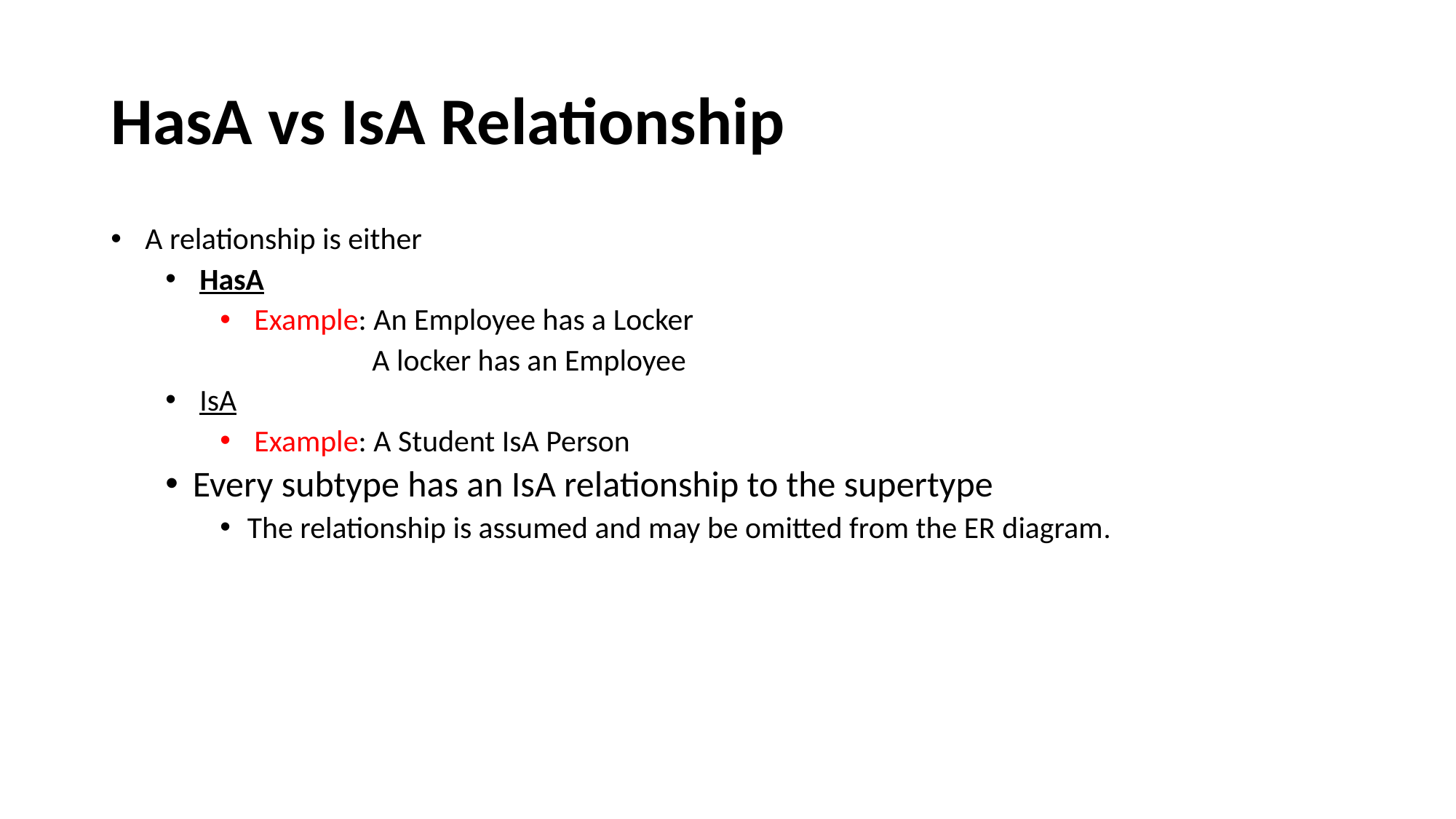

# HasA vs IsA Relationship
A relationship is either
HasA
Example: An Employee has a Locker
                      A locker has an Employee
IsA
Example: A Student IsA Person
Every subtype has an IsA relationship to the supertype
The relationship is assumed and may be omitted from the ER diagram.